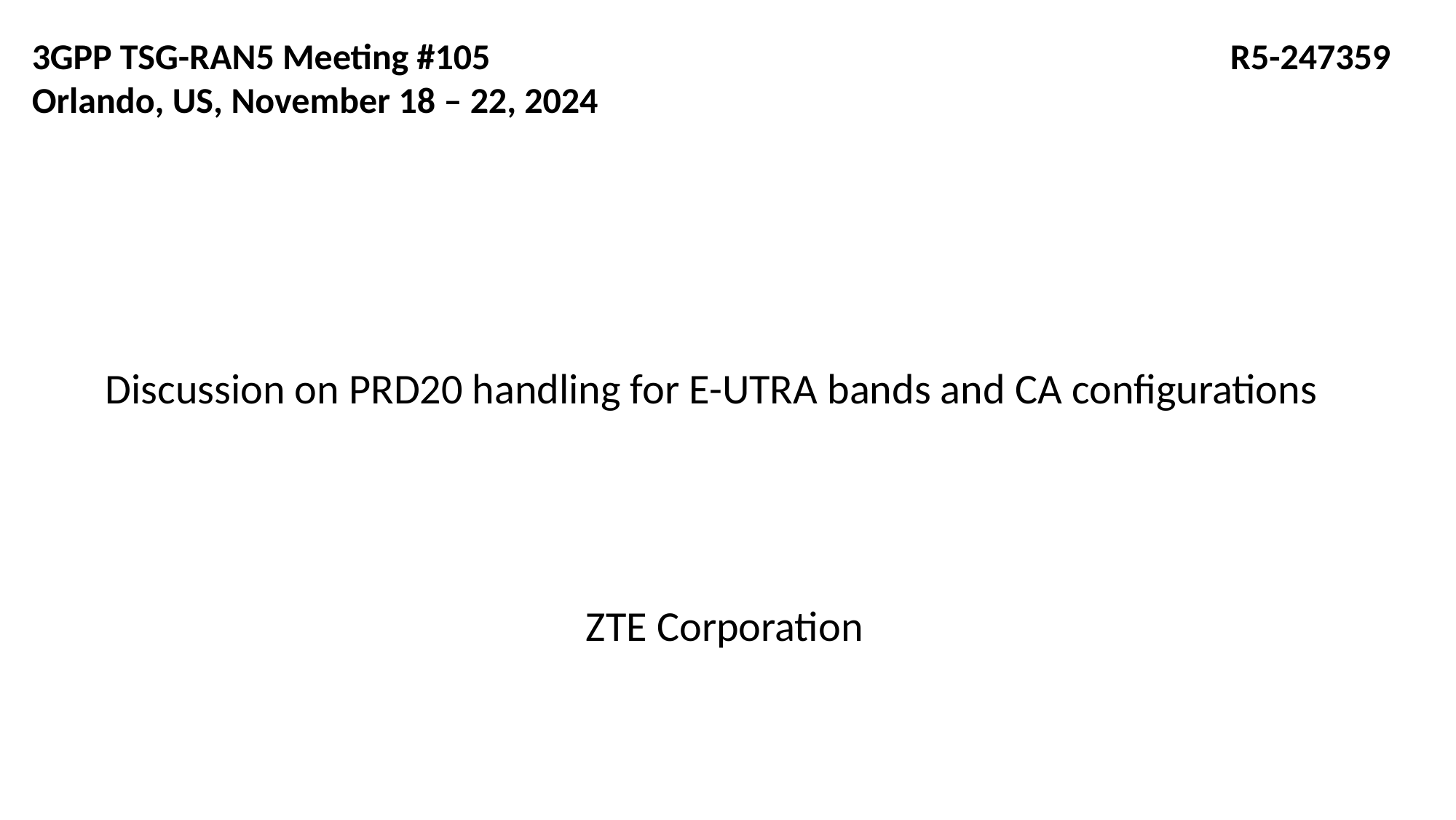

3GPP TSG-RAN5 Meeting #105    						             R5-247359 Orlando, US, November 18 – 22, 2024
# Discussion on PRD20 handling for E-UTRA bands and CA configurations
ZTE Corporation